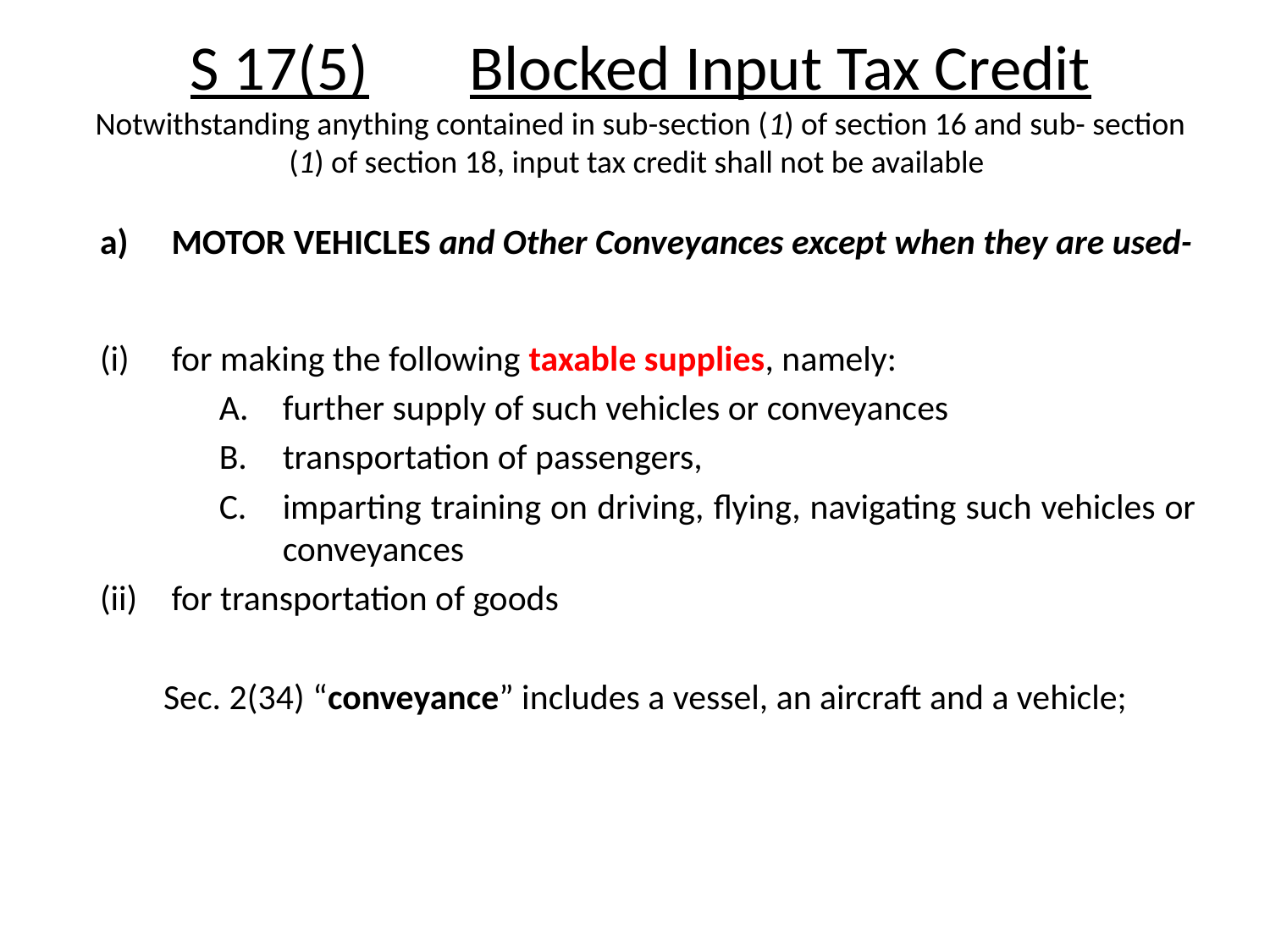

# S 17(5)       Blocked Input Tax Credit Notwithstanding anything contained in sub-section (1) of section 16 and sub- section (1) of section 18, input tax credit shall not be available
MOTOR VEHICLES and Other Conveyances except when they are used-

for making the following taxable supplies, namely:
further supply of such vehicles or conveyances
transportation of passengers,
imparting training on driving, flying, navigating such vehicles or conveyances
for transportation of goods

Sec. 2(34) “conveyance” includes a vessel, an aircraft and a vehicle;